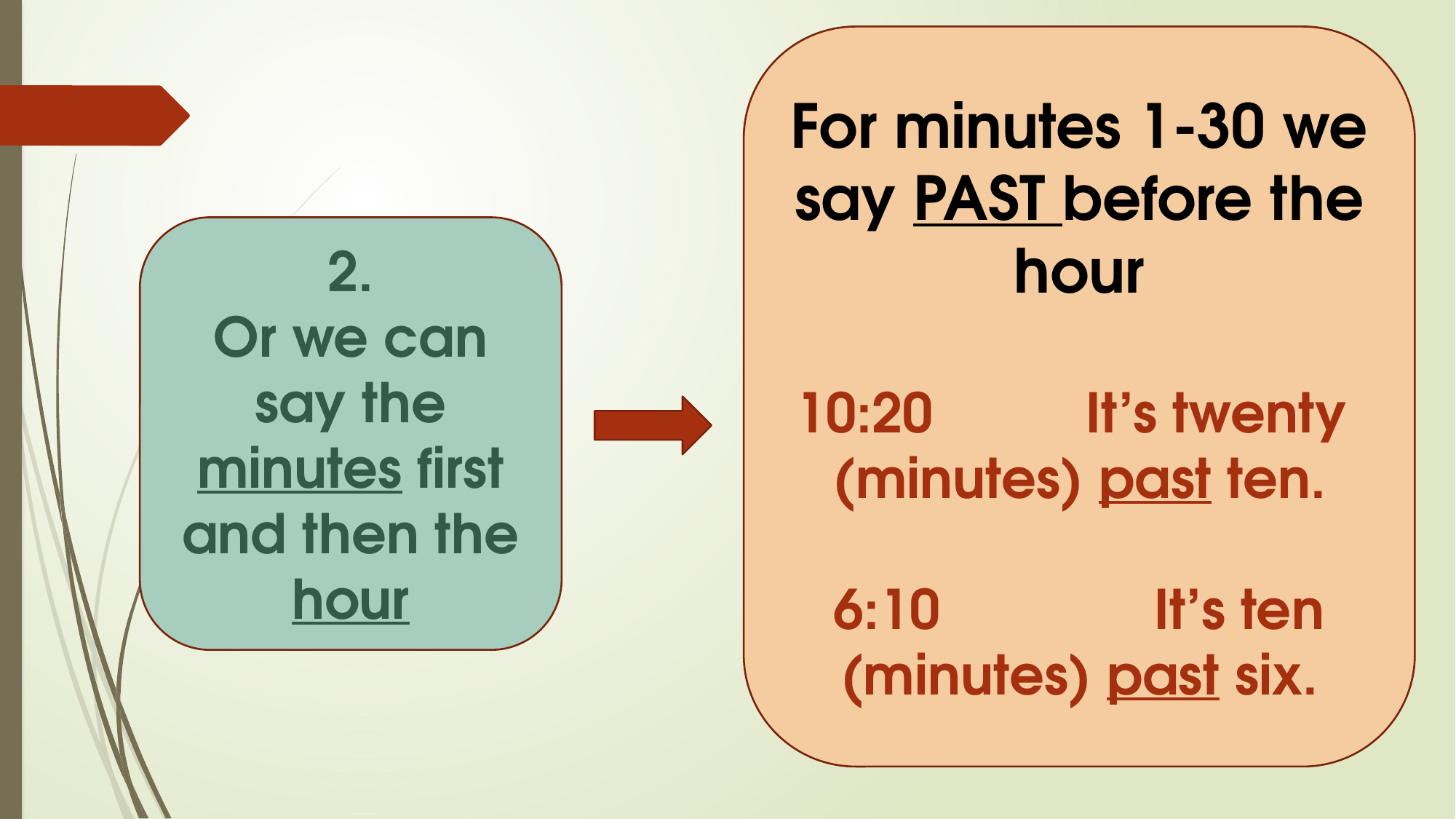

For minutes 1-30 we say PAST before the hour

10:20          It’s twenty  (minutes) past ten.

6:10              It’s ten (minutes) past six.
2.
Or we can say the minutes first and then the hour